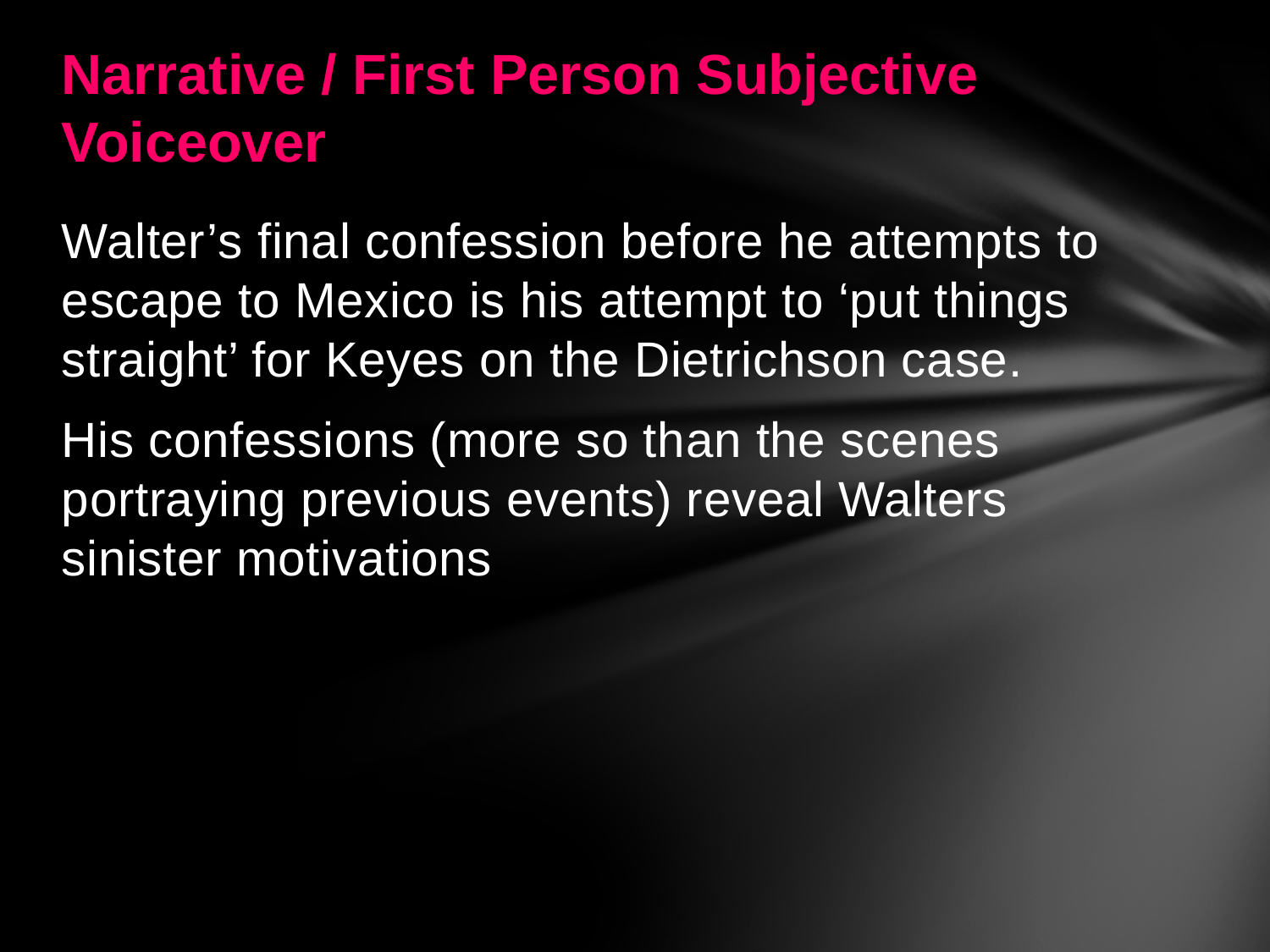

# Narrative / First Person Subjective Voiceover
Walter’s final confession before he attempts to escape to Mexico is his attempt to ‘put things straight’ for Keyes on the Dietrichson case.
His confessions (more so than the scenes portraying previous events) reveal Walters sinister motivations